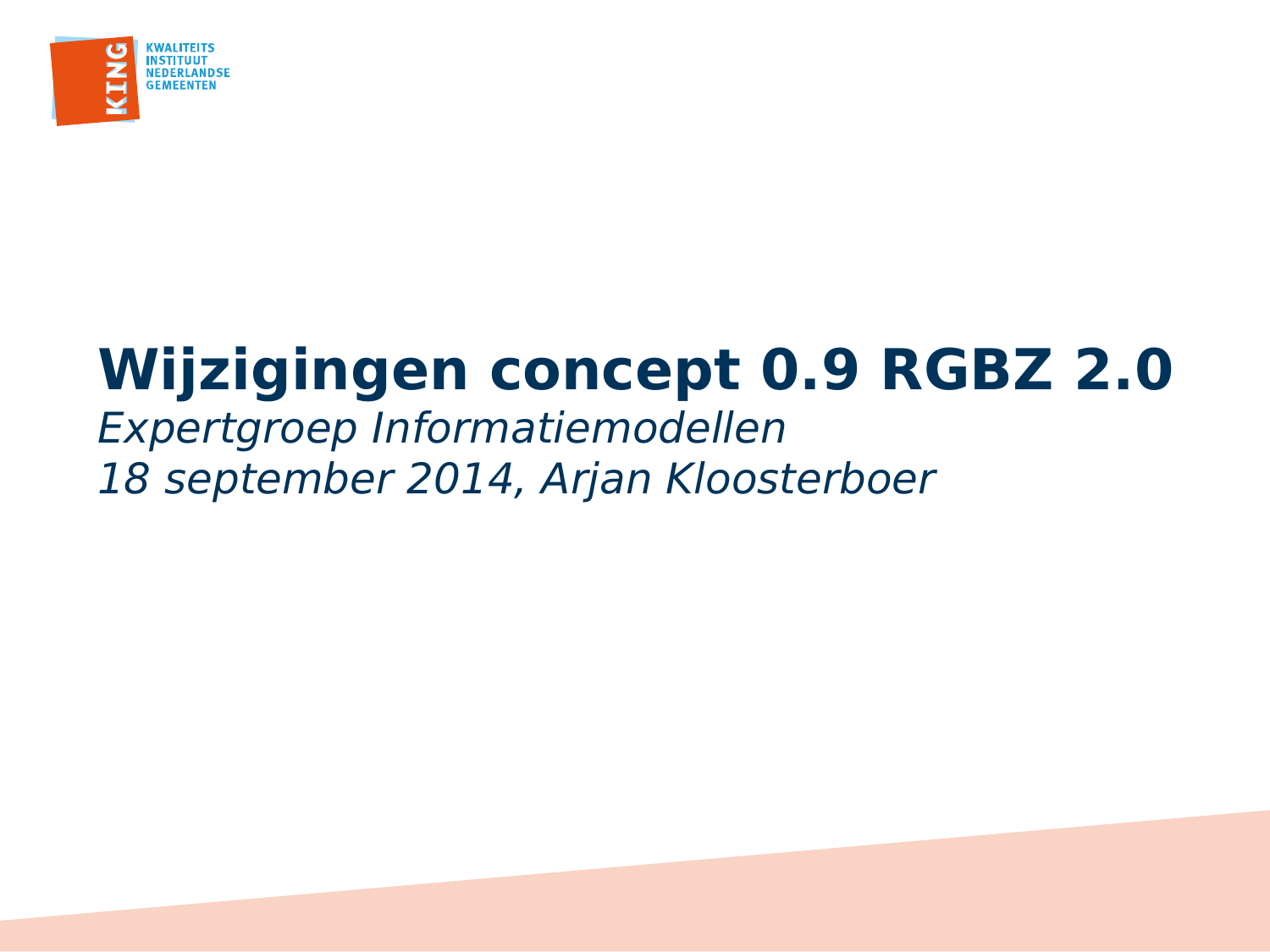

# Wijzigingen concept 0.9 RGBZ 2.0 Expertgroep Informatiemodellen 18 september 2014, Arjan Kloosterboer